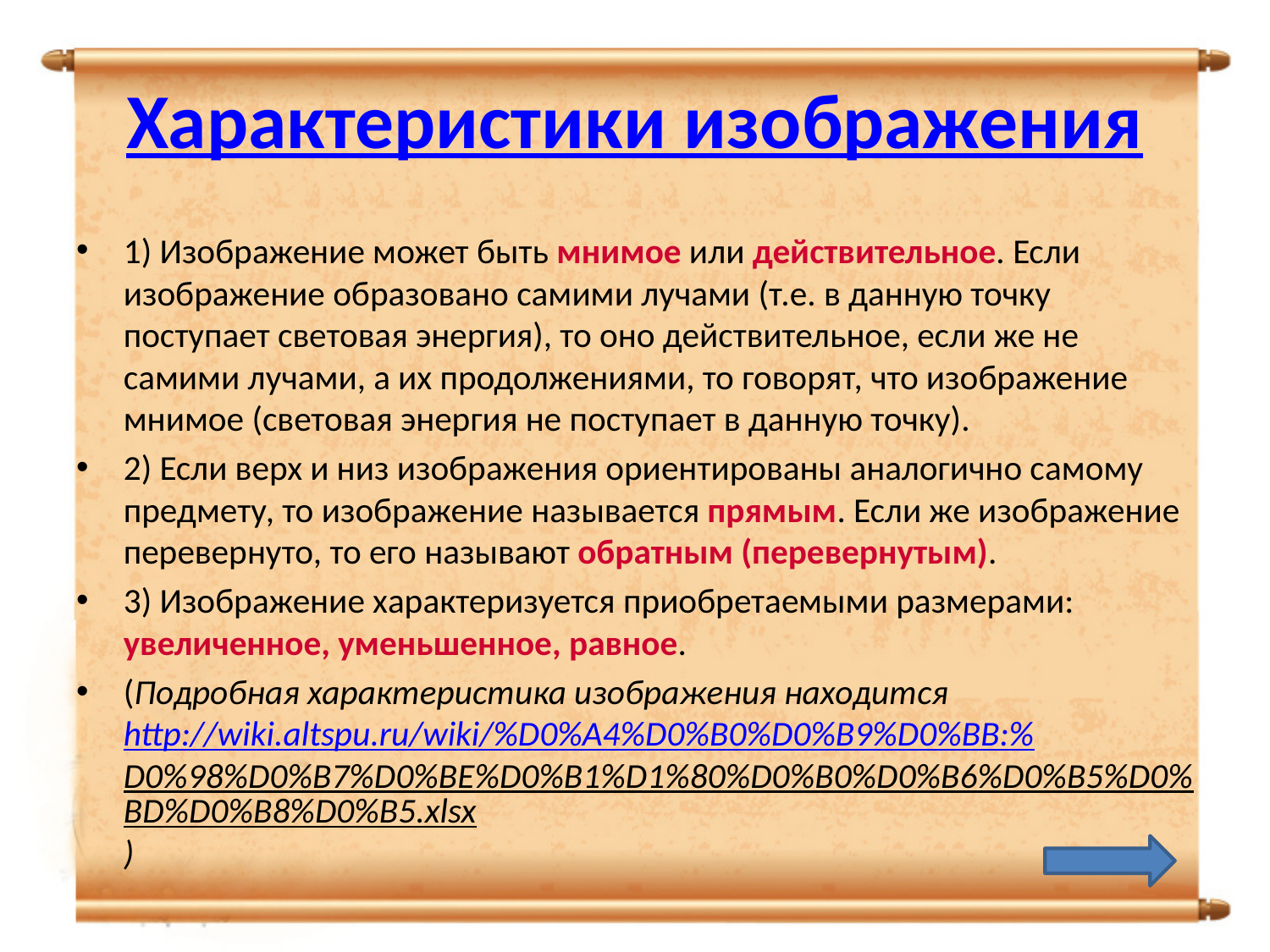

# Характеристики изображения
1) Изображение может быть мнимое или действительное. Если изображение образовано самими лучами (т.е. в данную точку поступает световая энергия), то оно действительное, если же не самими лучами, а их продолжениями, то говорят, что изображение мнимое (световая энергия не поступает в данную точку).
2) Если верх и низ изображения ориентированы аналогично самому предмету, то изображение называется прямым. Если же изображение перевернуто, то его называют обратным (перевернутым).
3) Изображение характеризуется приобретаемыми размерами: увеличенное, уменьшенное, равное.
(Подробная характеристика изображения находится http://wiki.altspu.ru/wiki/%D0%A4%D0%B0%D0%B9%D0%BB:%D0%98%D0%B7%D0%BE%D0%B1%D1%80%D0%B0%D0%B6%D0%B5%D0%BD%D0%B8%D0%B5.xlsx)